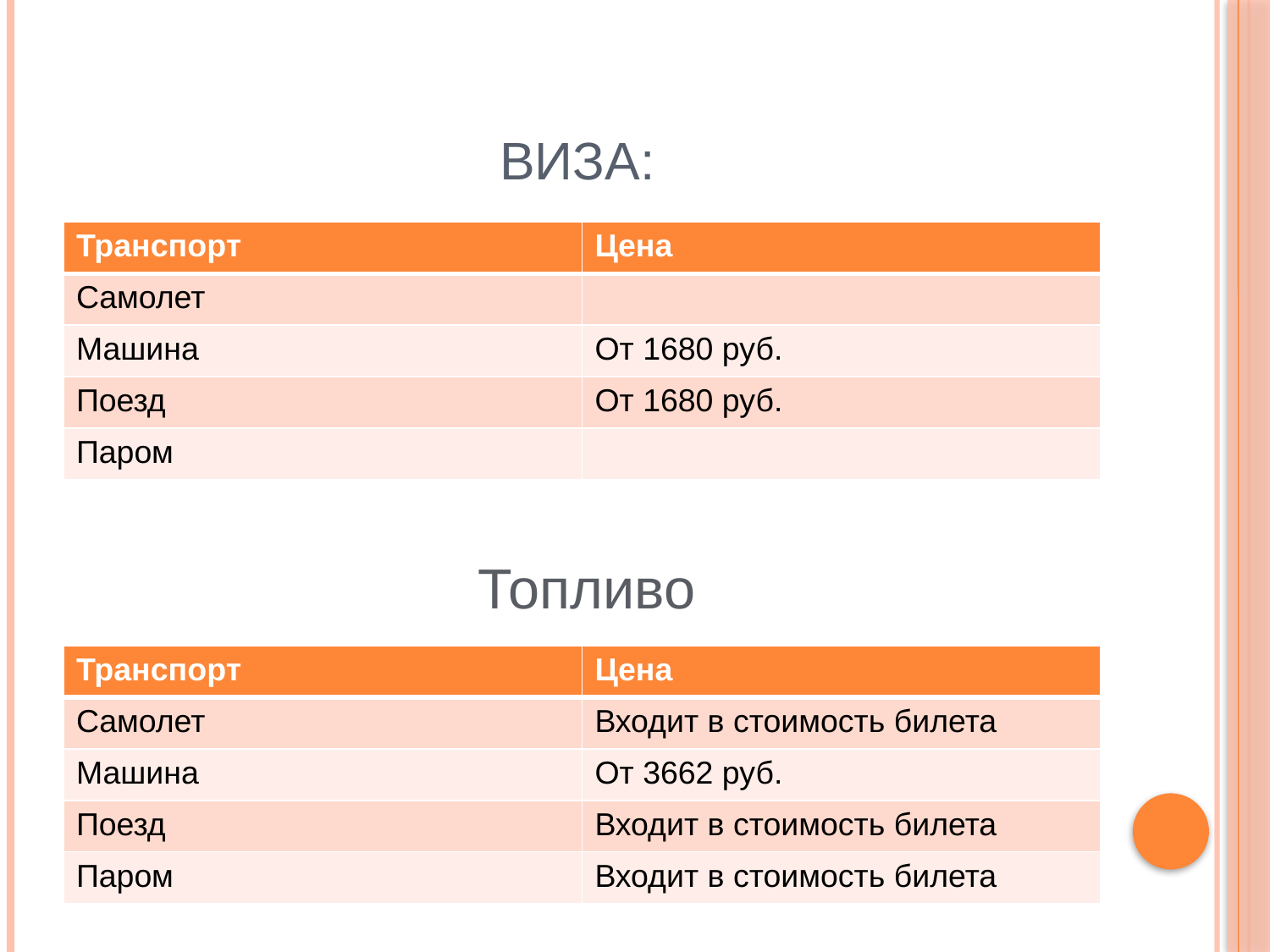

# Виза:
| Транспорт | Цена |
| --- | --- |
| Самолет |  |
| Машина | От 1680 руб. |
| Поезд | От 1680 руб. |
| Паром |  |
         Топливо
| Транспорт | Цена |
| --- | --- |
| Самолет | Входит в стоимость билета |
| Машина | От 3662 руб. |
| Поезд | Входит в стоимость билета |
| Паром | Входит в стоимость билета |